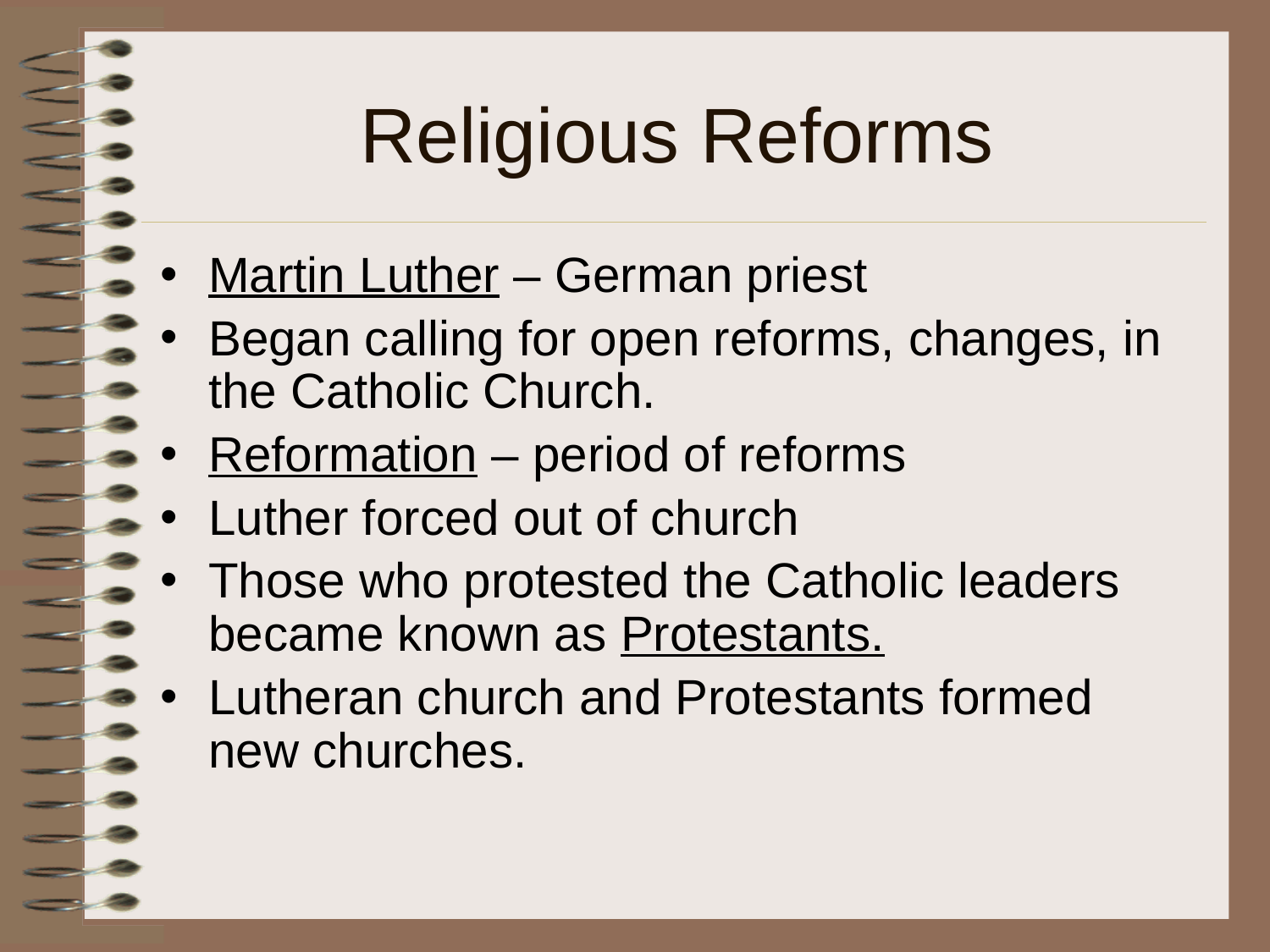

# Religious Reforms
Martin Luther – German priest
Began calling for open reforms, changes, in the Catholic Church.
Reformation – period of reforms
Luther forced out of church
Those who protested the Catholic leaders became known as Protestants.
Lutheran church and Protestants formed new churches.